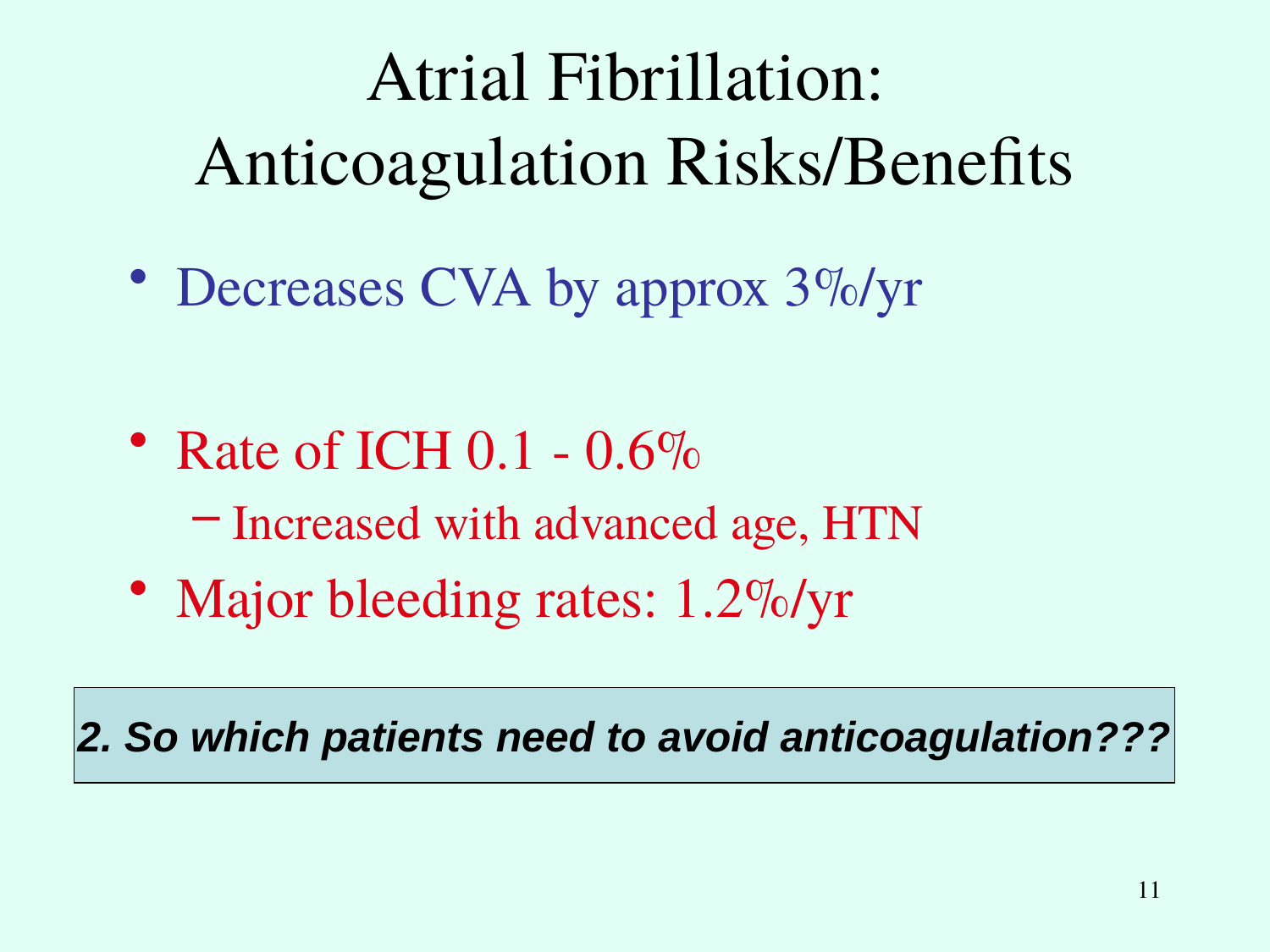

# Atrial Fibrillation: Anticoagulation Risks/Benefits
Decreases CVA by approx 3%/yr

Rate of ICH 0.1 - 0.6%
Increased with advanced age, HTN
Major bleeding rates: 1.2%/yr
2. So which patients need to avoid anticoagulation???
11